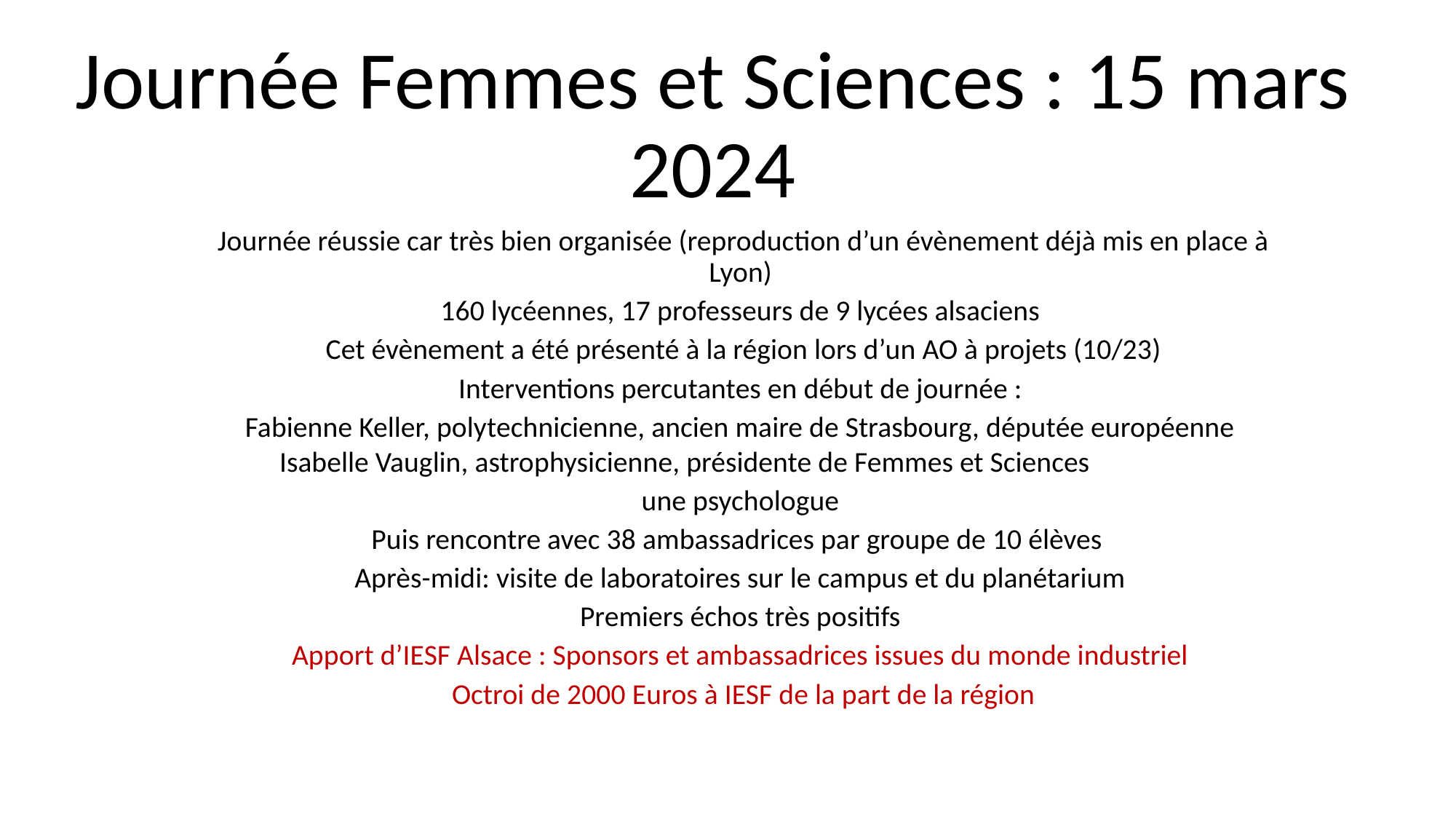

# Journée Femmes et Sciences : 15 mars 2024
Journée réussie car très bien organisée (reproduction d’un évènement déjà mis en place à Lyon)
160 lycéennes, 17 professeurs de 9 lycées alsaciens
Cet évènement a été présenté à la région lors d’un AO à projets (10/23)
Interventions percutantes en début de journée :
Fabienne Keller, polytechnicienne, ancien maire de Strasbourg, députée européenne
  Isabelle Vauglin, astrophysicienne, présidente de Femmes et Sciences
une psychologue
Puis rencontre avec 38 ambassadrices par groupe de 10 élèves
Après-midi: visite de laboratoires sur le campus et du planétarium
Premiers échos très positifs
Apport d’IESF Alsace : Sponsors et ambassadrices issues du monde industriel
Octroi de 2000 Euros à IESF de la part de la région